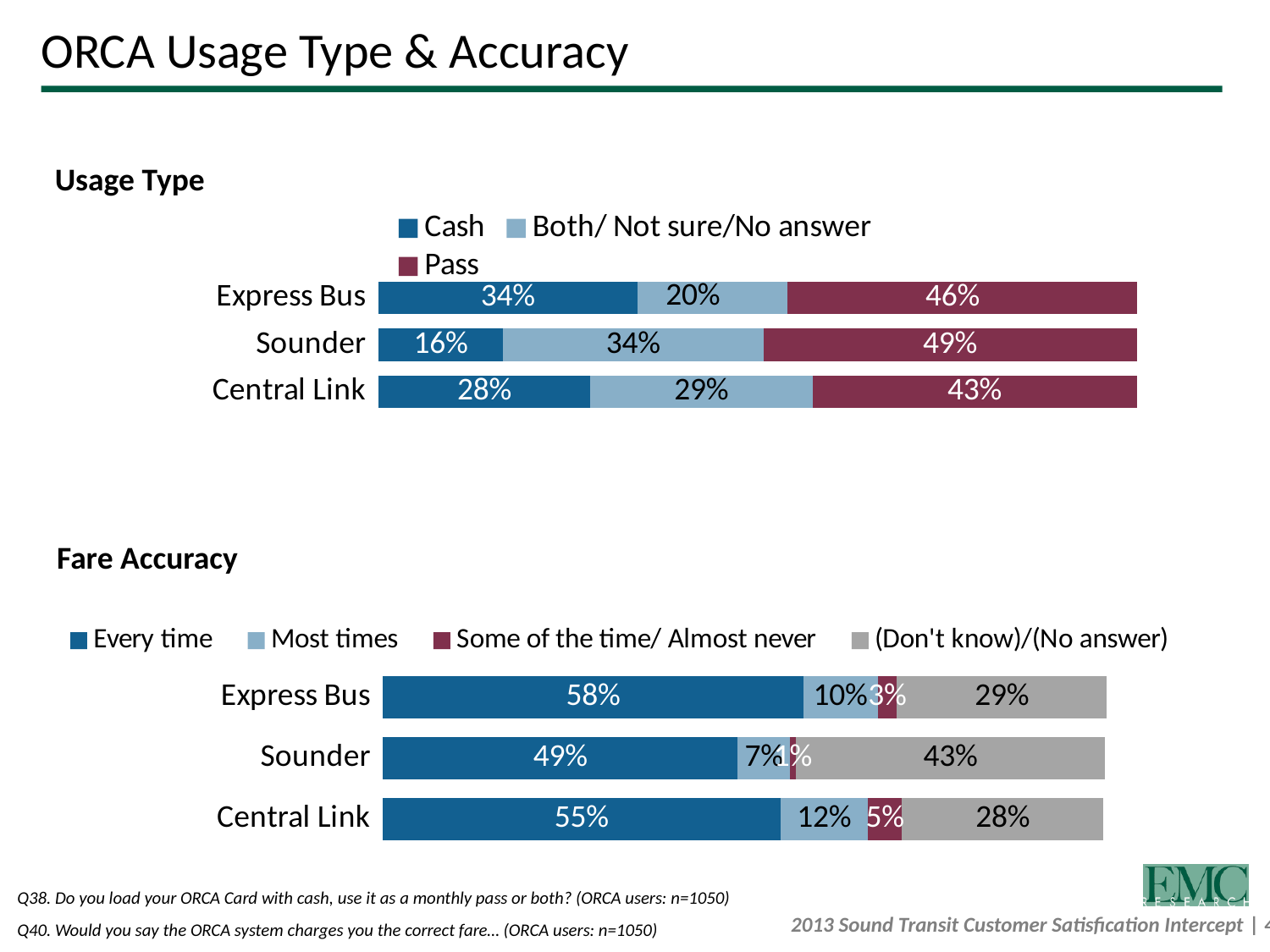

# ORCA Usage Type & Accuracy
Usage Type

### Chart

| Category | Cash | Both/ Not sure/No answer | Pass |
|---|---|---|---|
| Express Bus | 0.3418308134824523 | 0.19710823919644072 | 0.46106094732110575 |
| Sounder | 0.16455538275648451 | 0.3433302401028439 | 0.4921143771406706 |
| Central Link | 0.2796225763087744 | 0.2929849525270621 | 0.42739247116416407 |
Fare Accuracy

### Chart

| Category | Every time | Most times | Some of the time/ Almost never | (Don't know)/(No answer) |
|---|---|---|---|---|
| Express Bus | 0.5800534974796822 | 0.10279858815409665 | 0.026330678291005945 | 0.2896307374121743 |
| Sounder | 0.4895136348271643 | 0.07230233882600534 | 0.008033593202889482 | 0.4267476610206736 |
| Central Link | 0.5483813984851628 | 0.12117771240220344 | 0.046549898392397406 | 0.2781240269159788 |
Q38. Do you load your ORCA Card with cash, use it as a monthly pass or both? (ORCA users: n=1050)
Q40. Would you say the ORCA system charges you the correct fare… (ORCA users: n=1050)